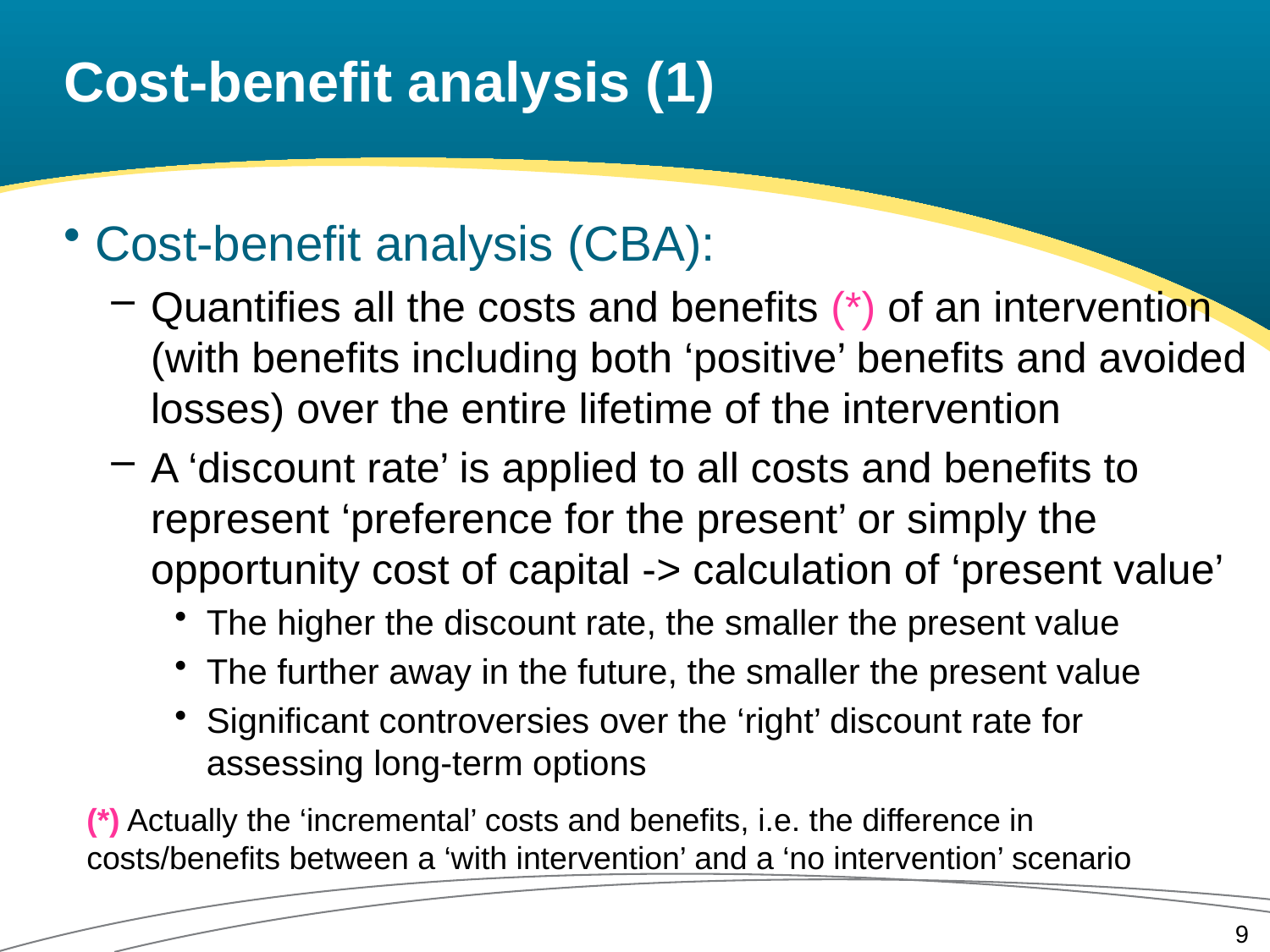

# Cost-benefit analysis (1)
Cost-benefit analysis (CBA):
Quantifies all the costs and benefits (*) of an intervention (with benefits including both ‘positive’ benefits and avoided losses) over the entire lifetime of the intervention
A ‘discount rate’ is applied to all costs and benefits to represent ‘preference for the present’ or simply the opportunity cost of capital -> calculation of ‘present value’
The higher the discount rate, the smaller the present value
The further away in the future, the smaller the present value
Significant controversies over the ‘right’ discount rate for assessing long-term options
(*) Actually the ‘incremental’ costs and benefits, i.e. the difference in costs/benefits between a ‘with intervention’ and a ‘no intervention’ scenario
9